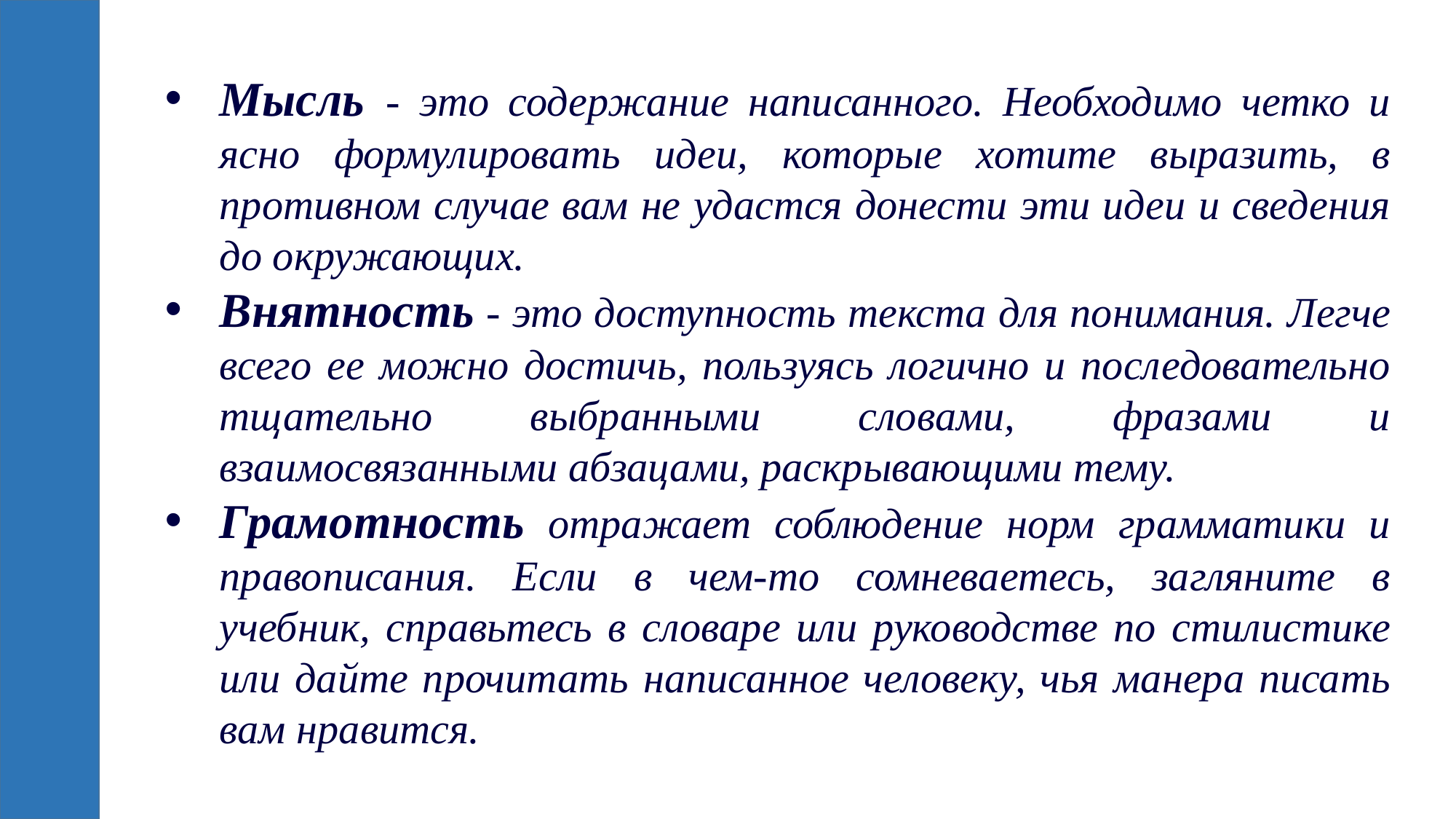

Мысль - это содержание написанного. Необходимо четко и ясно формулировать идеи, которые хотите выразить, в противном случае вам не удастся донести эти идеи и сведения до окружающих.
Внятность - это доступность текста для понимания. Легче всего ее можно достичь, пользуясь логично и последовательно тщательно выбранными словами, фразами и взаимосвязанными абзацами, раскрывающими тему.
Грамотность отражает соблюдение норм грамматики и правописания. Если в чем-то сомневаетесь, загляните в учебник, справьтесь в словаре или руководстве по стилистике или дайте прочитать написанное человеку, чья манера писать вам нравится.